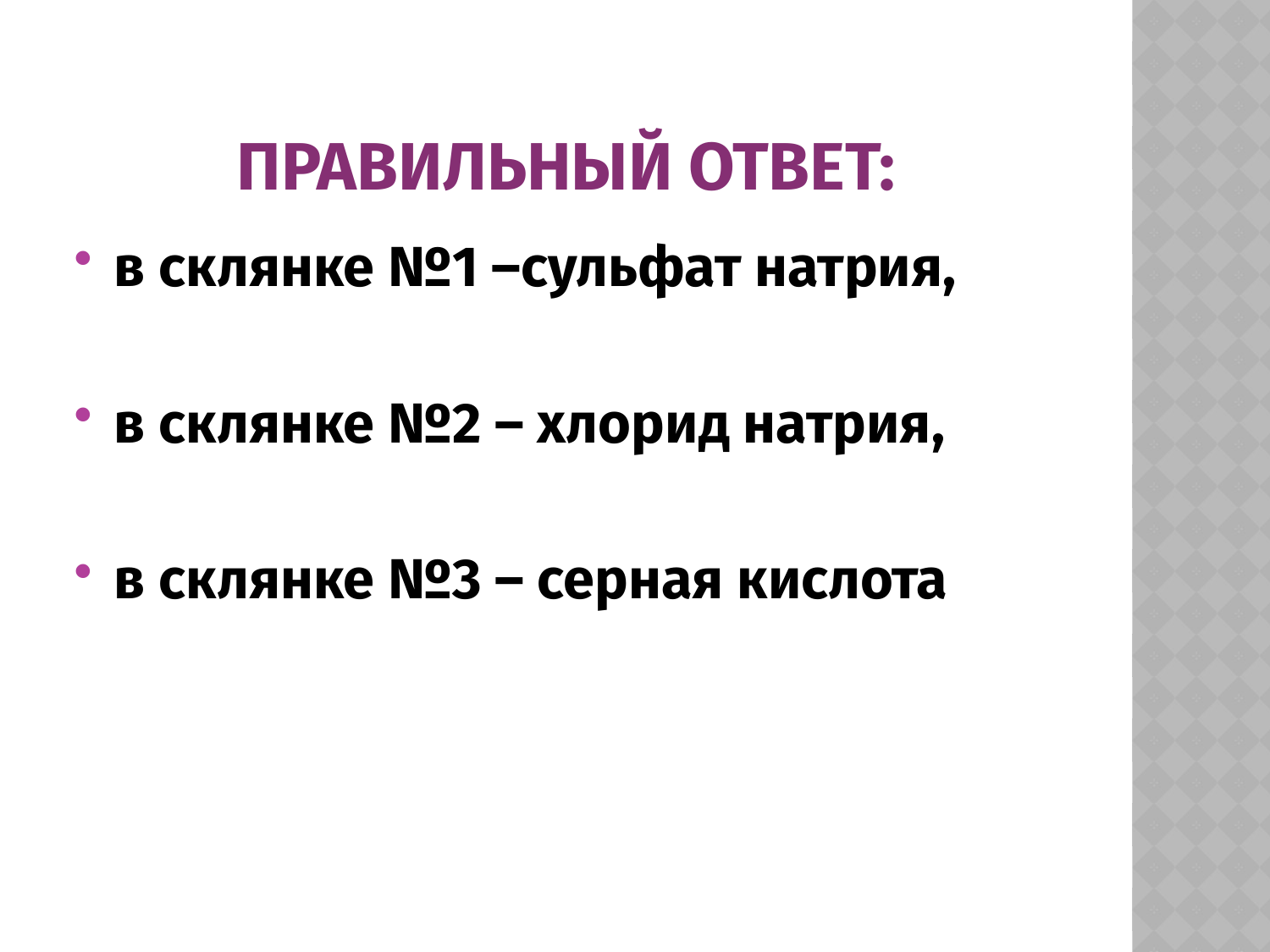

# Правильный ответ:
в склянке №1 –сульфат натрия,

в склянке №2 – хлорид натрия,

в склянке №3 – серная кислота